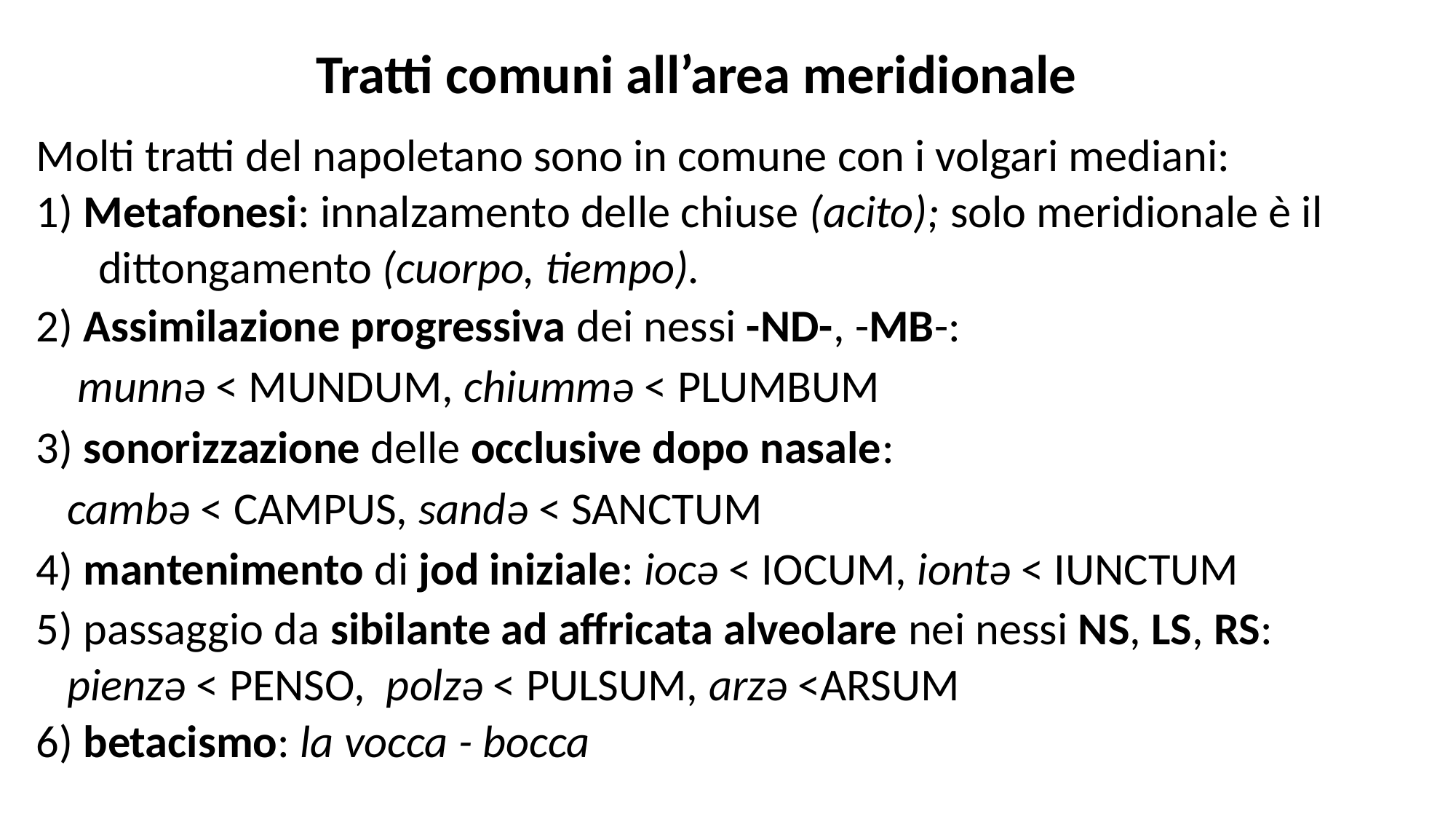

# Tratti comuni all’area meridionale
Molti tratti del napoletano sono in comune con i volgari mediani:
1) Metafonesi: innalzamento delle chiuse (acito); solo meridionale è il
      dittongamento (cuorpo, tiempo).
2) Assimilazione progressiva dei nessi -ND-, -MB-:
    munnə < MUNDUM, chiummə < PLUMBUM
3) sonorizzazione delle occlusive dopo nasale:
   cambə < CAMPUS, sandə < SANCTUM
4) mantenimento di jod iniziale: iocə < IOCUM, iontə < IUNCTUM
5) passaggio da sibilante ad affricata alveolare nei nessi NS, LS, RS:
   pienzə < PENSO,  polzə < PULSUM, arzə <ARSUM
6) betacismo: la vocca - bocca